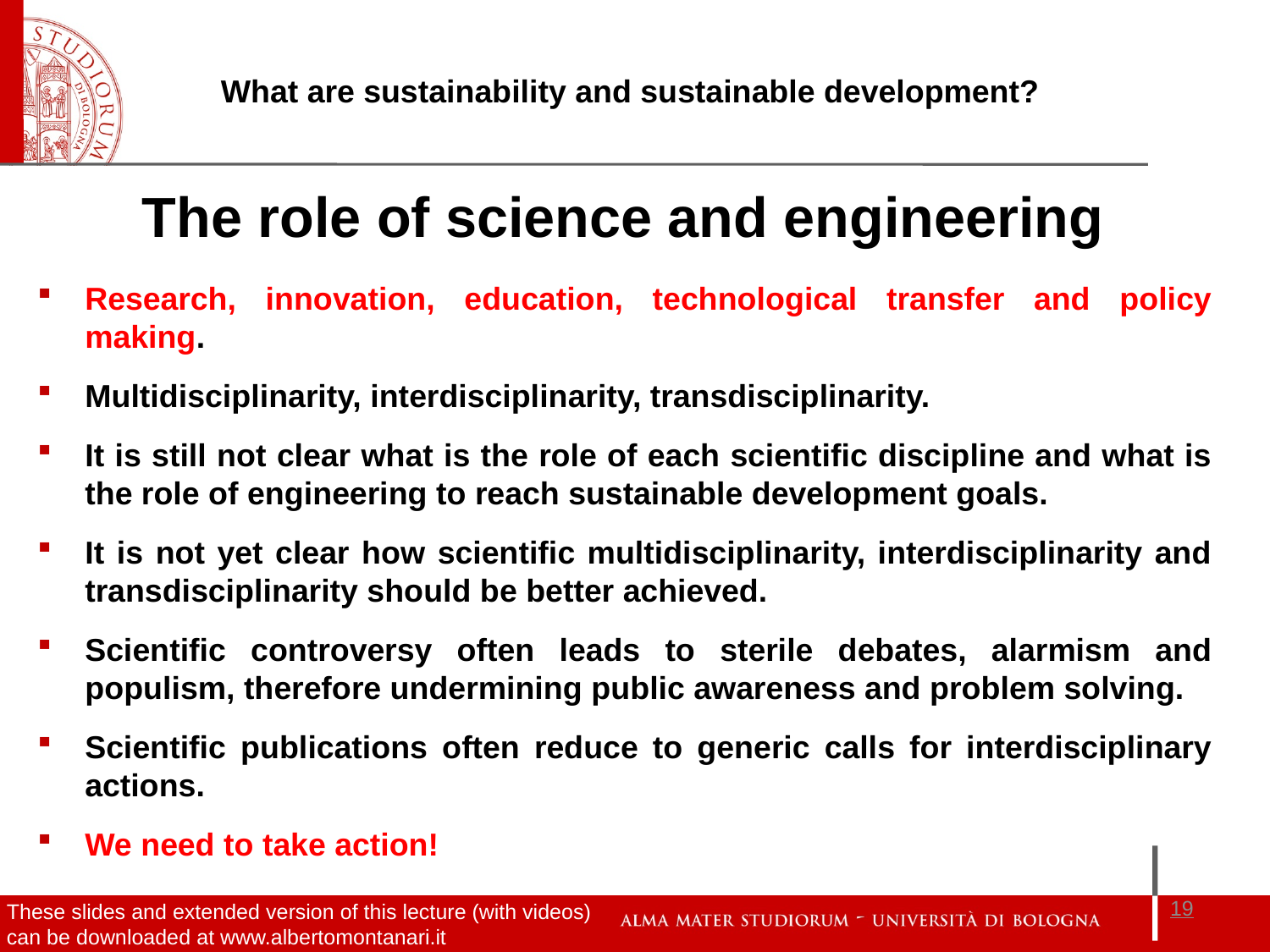

The role of science and engineering
Research, innovation, education, technological transfer and policy making.
Multidisciplinarity, interdisciplinarity, transdisciplinarity.
It is still not clear what is the role of each scientific discipline and what is the role of engineering to reach sustainable development goals.
It is not yet clear how scientific multidisciplinarity, interdisciplinarity and transdisciplinarity should be better achieved.
Scientific controversy often leads to sterile debates, alarmism and populism, therefore undermining public awareness and problem solving.
Scientific publications often reduce to generic calls for interdisciplinary actions.
We need to take action!
19